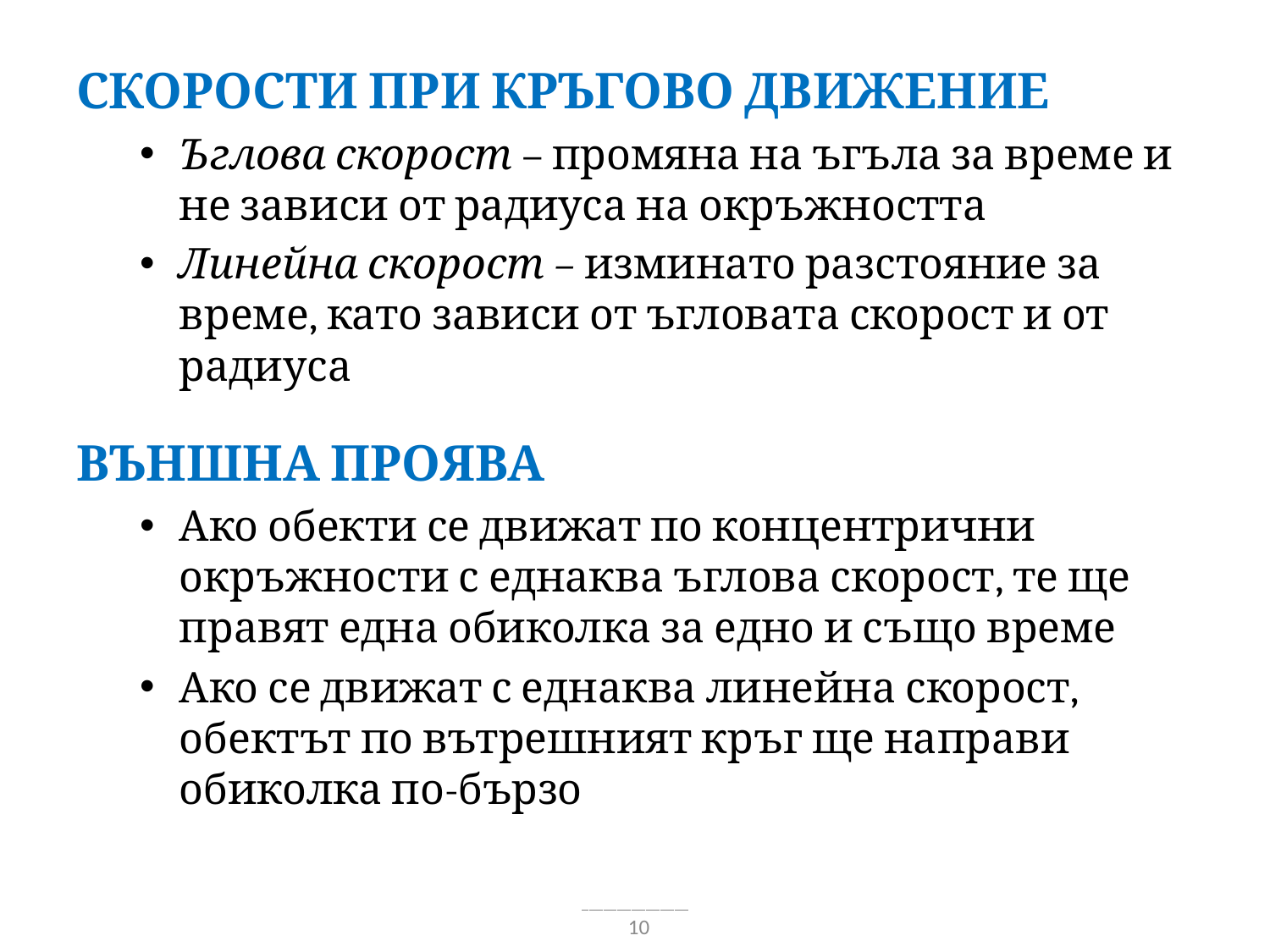

Скорости при кръгово движение
Ъглова скорост – промяна на ъгъла за време и не зависи от радиуса на окръжността
Линейна скорост – изминато разстояние за време, като зависи от ъгловата скорост и от радиуса
Външна проява
Ако обекти се движат по концентрични окръжности с еднаква ъглова скорост, те ще правят една обиколка за едно и също време
Ако се движат с еднаква линейна скорост, обектът по вътрешният кръг ще направи обиколка по-бързо
10